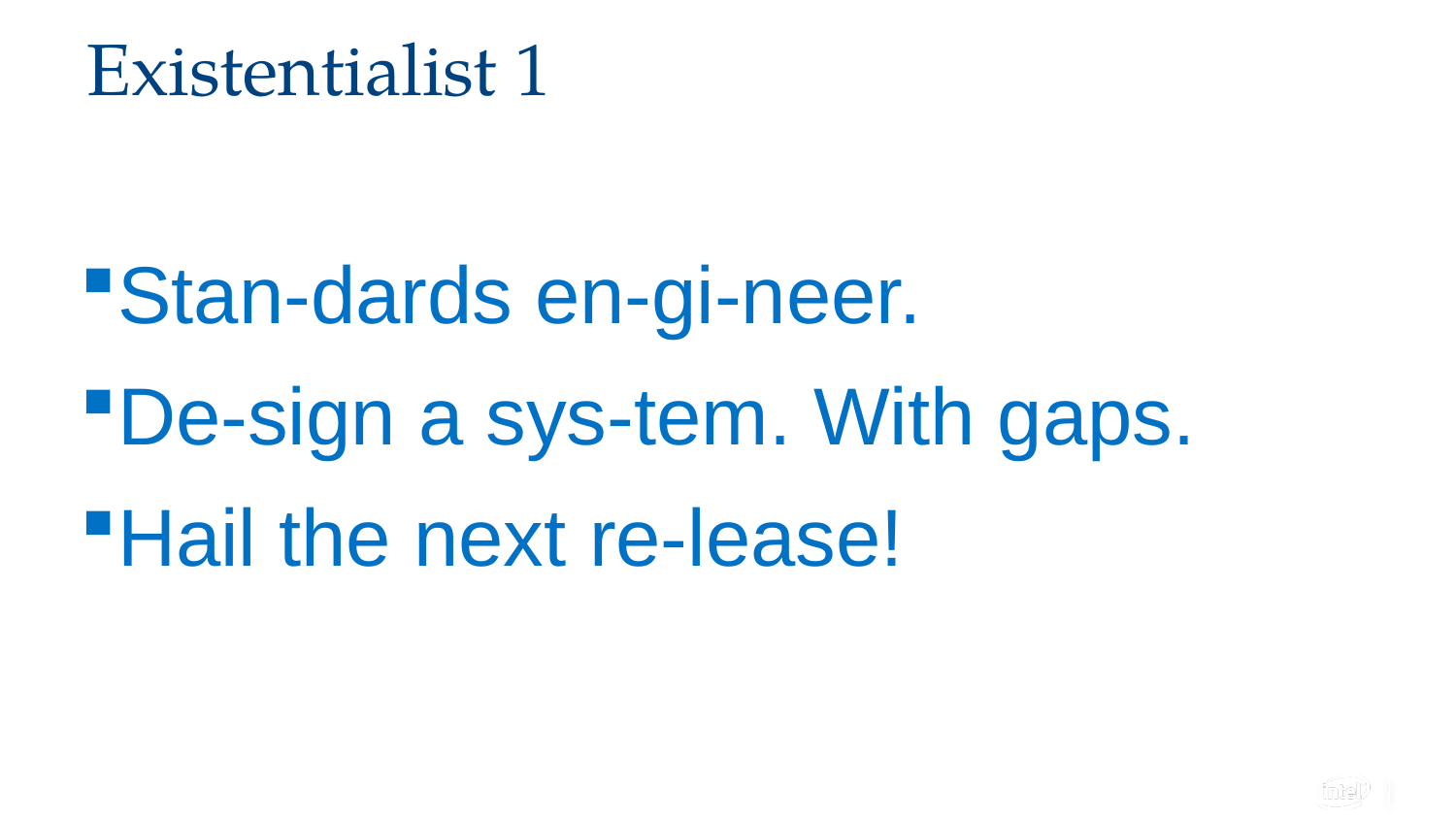

# Existentialist 1
Stan-dards en-gi-neer.
De-sign a sys-tem. With gaps.
Hail the next re-lease!
10